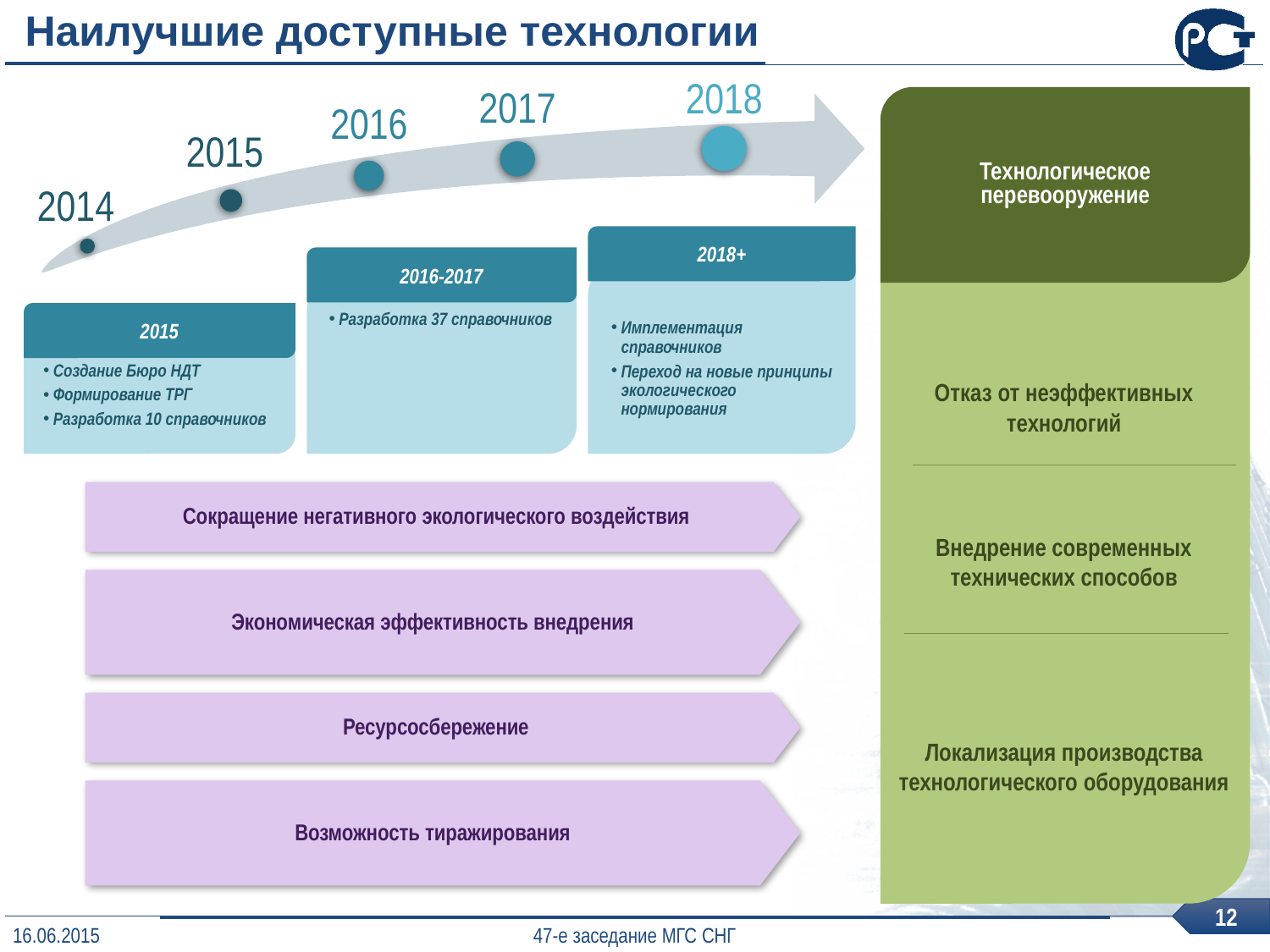

# Наилучшие доступные технологии

2018
2017
Технологическое перевооружение
2016

2015

2014

2018+

2016-2017

Имплементация справочников
Переход на новые принципы экологического нормирования
Отказ от неэффективных технологий

Внедрение современных технических способов

Локализация производства технологического оборудования
Разработка 37 справочников
2015
Создание Бюро НДТ
Формирование ТРГ
Разработка 10 справочников

СТРАТЕГИЧЕСКИЕ ЦЕЛИ
Сокращение негативного экологического воздействия
Экономическая эффективность внедрения
Ресурсосбережение
Возможность тиражирования
12
16.06.2015
47-е заседание МГС СНГ